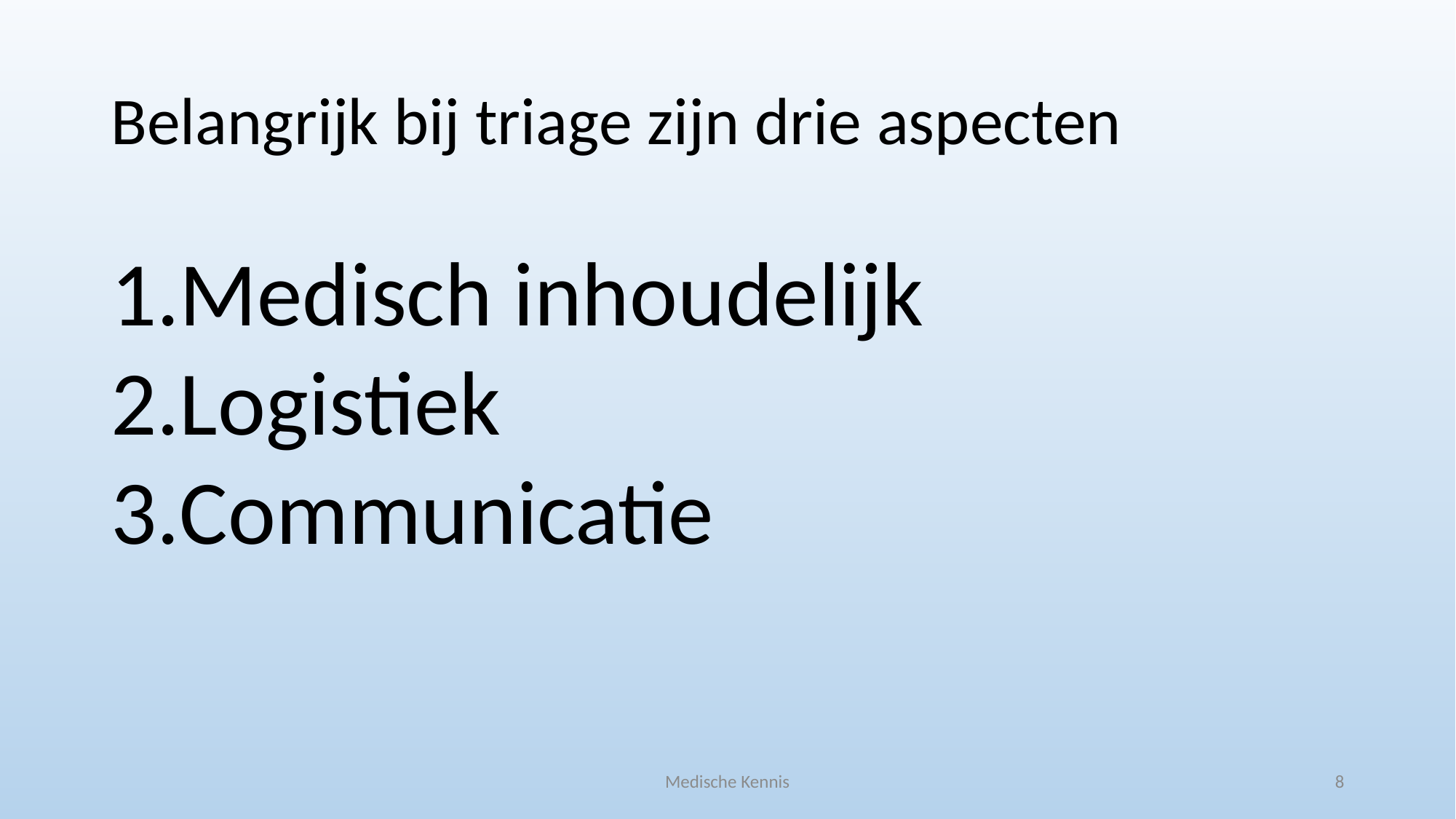

# Belangrijk bij triage zijn drie aspecten
Medisch inhoudelijk
Logistiek
Communicatie
Medische Kennis
8